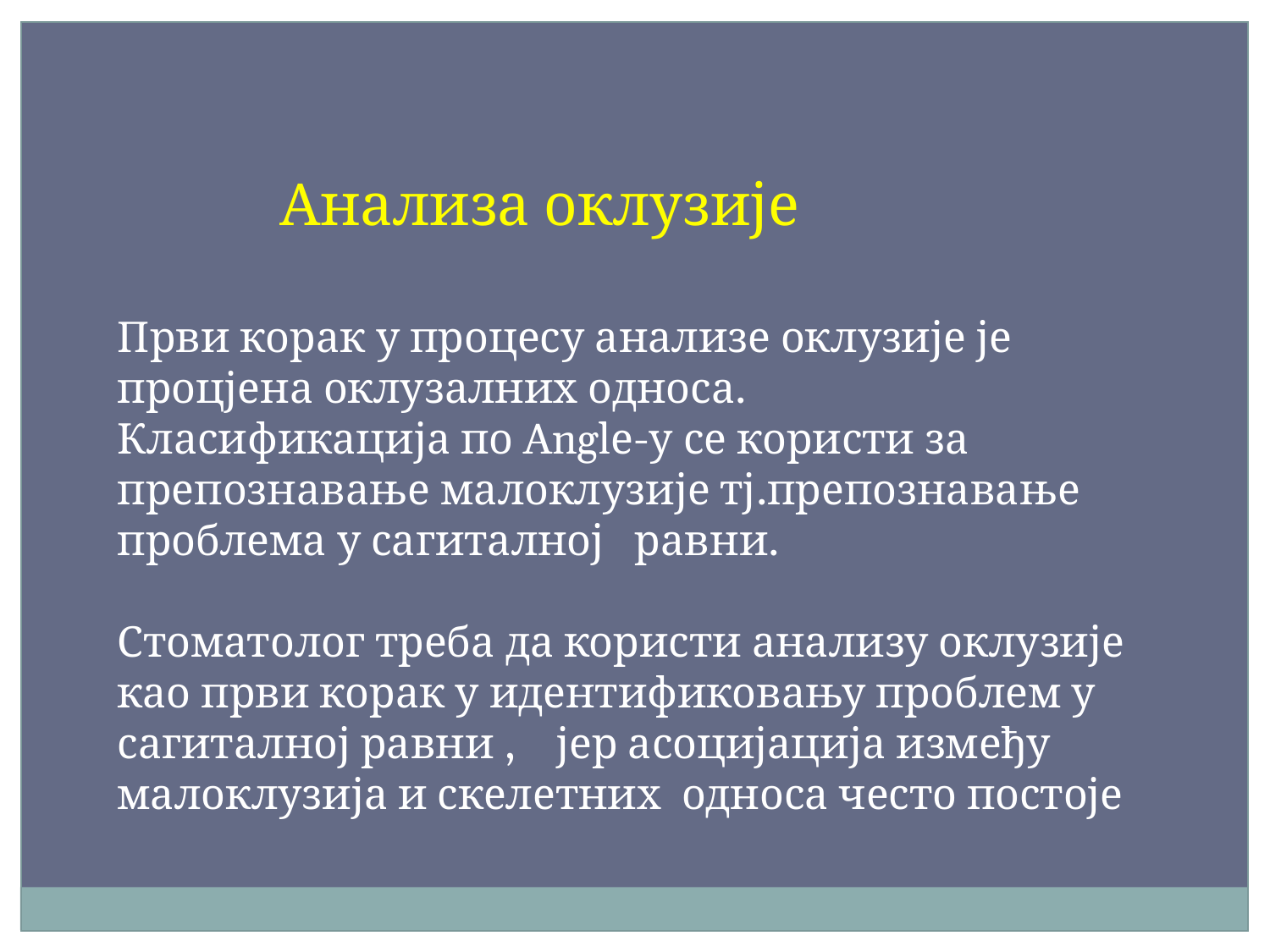

Анализа оклузије

Први корак у процесу анализе оклузије је процјена оклузалних односа.
Класификација по Anglе-у се користи за препознавање малоклузије тј.препознавање проблема у сагиталној   равни.

Стоматолог треба да користи анализу оклузије као први корак у идентификовању проблем у сагиталној равни ,    јер асоцијација између малоклузија и скелетних  односа често постоје